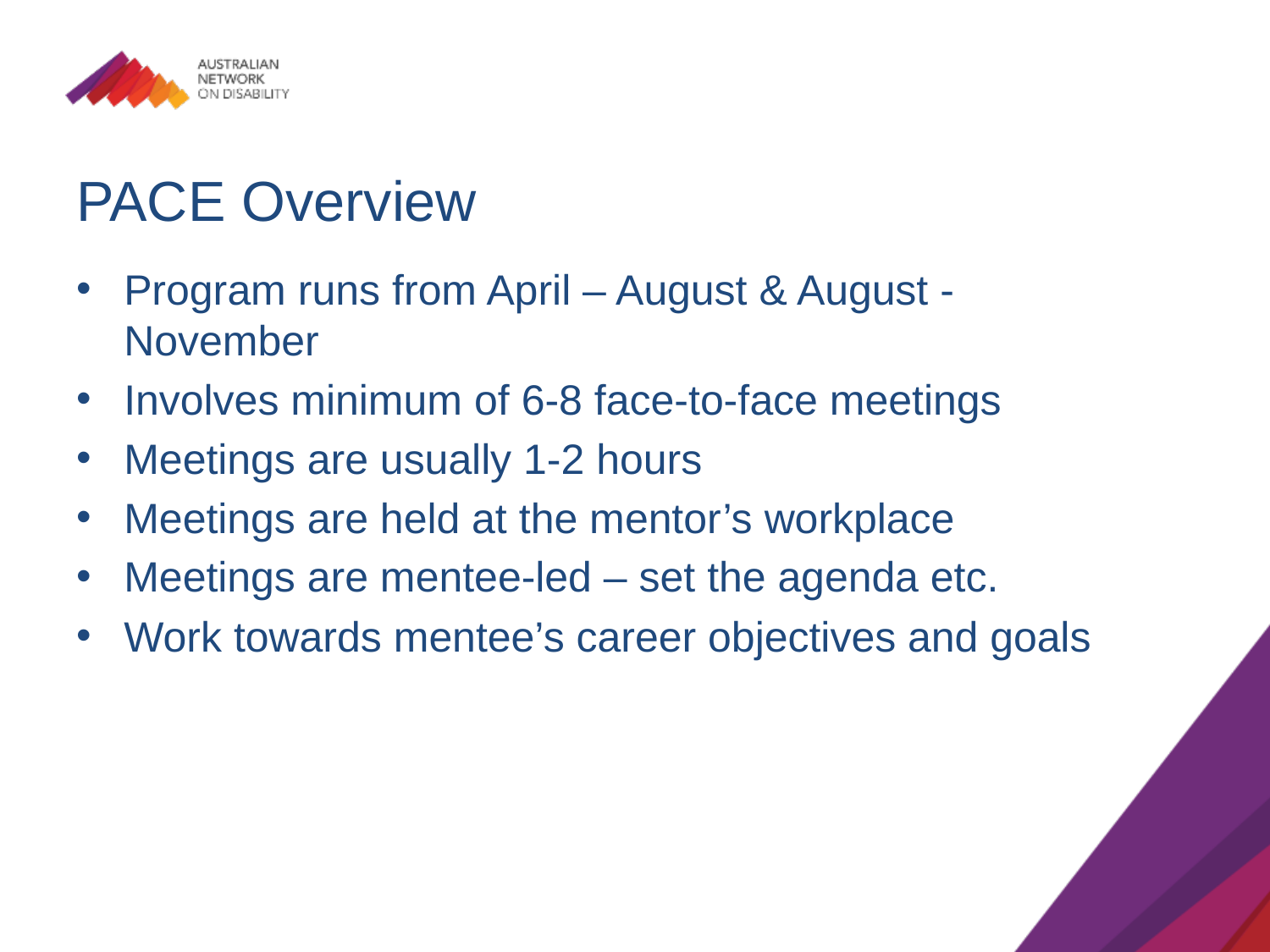

# PACE Overview
Program runs from April – August & August - November
Involves minimum of 6-8 face-to-face meetings
Meetings are usually 1-2 hours
Meetings are held at the mentor’s workplace
Meetings are mentee-led – set the agenda etc.
Work towards mentee’s career objectives and goals